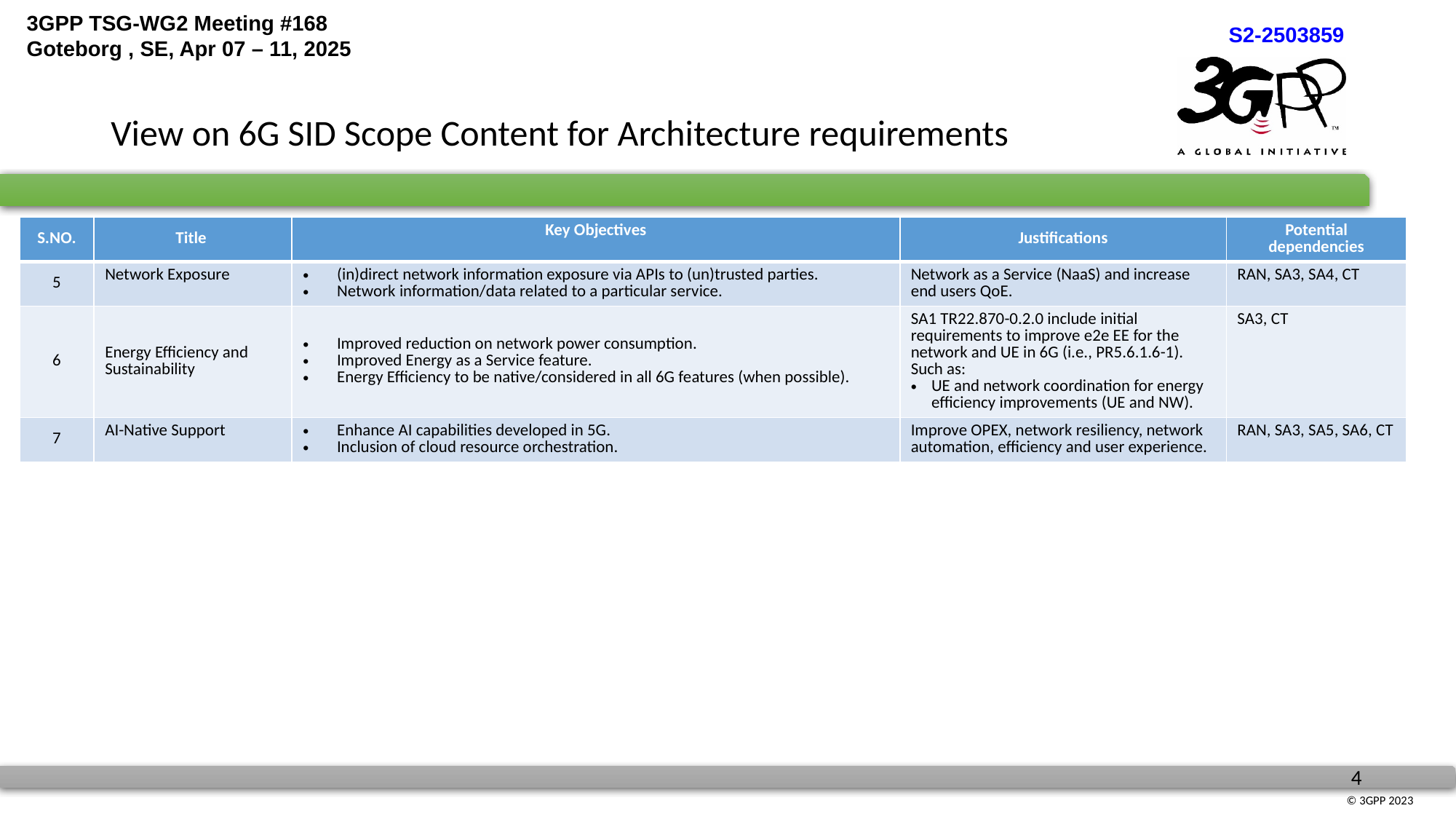

# View on 6G SID Scope Content for Architecture requirements
| S.NO. | Title | Key Objectives | Justifications | Potential dependencies |
| --- | --- | --- | --- | --- |
| 5 | Network Exposure | (in)direct network information exposure via APIs to (un)trusted parties. Network information/data related to a particular service. | Network as a Service (NaaS) and increase end users QoE. | RAN, SA3, SA4, CT |
| 6 | Energy Efficiency and Sustainability | Improved reduction on network power consumption. Improved Energy as a Service feature. Energy Efficiency to be native/considered in all 6G features (when possible). | SA1 TR22.870-0.2.0 include initial requirements to improve e2e EE for the network and UE in 6G (i.e., PR5.6.1.6-1). Such as: UE and network coordination for energy efficiency improvements (UE and NW). | SA3, CT |
| 7 | AI-Native Support | Enhance AI capabilities developed in 5G. Inclusion of cloud resource orchestration. | Improve OPEX, network resiliency, network automation, efficiency and user experience. | RAN, SA3, SA5, SA6, CT |